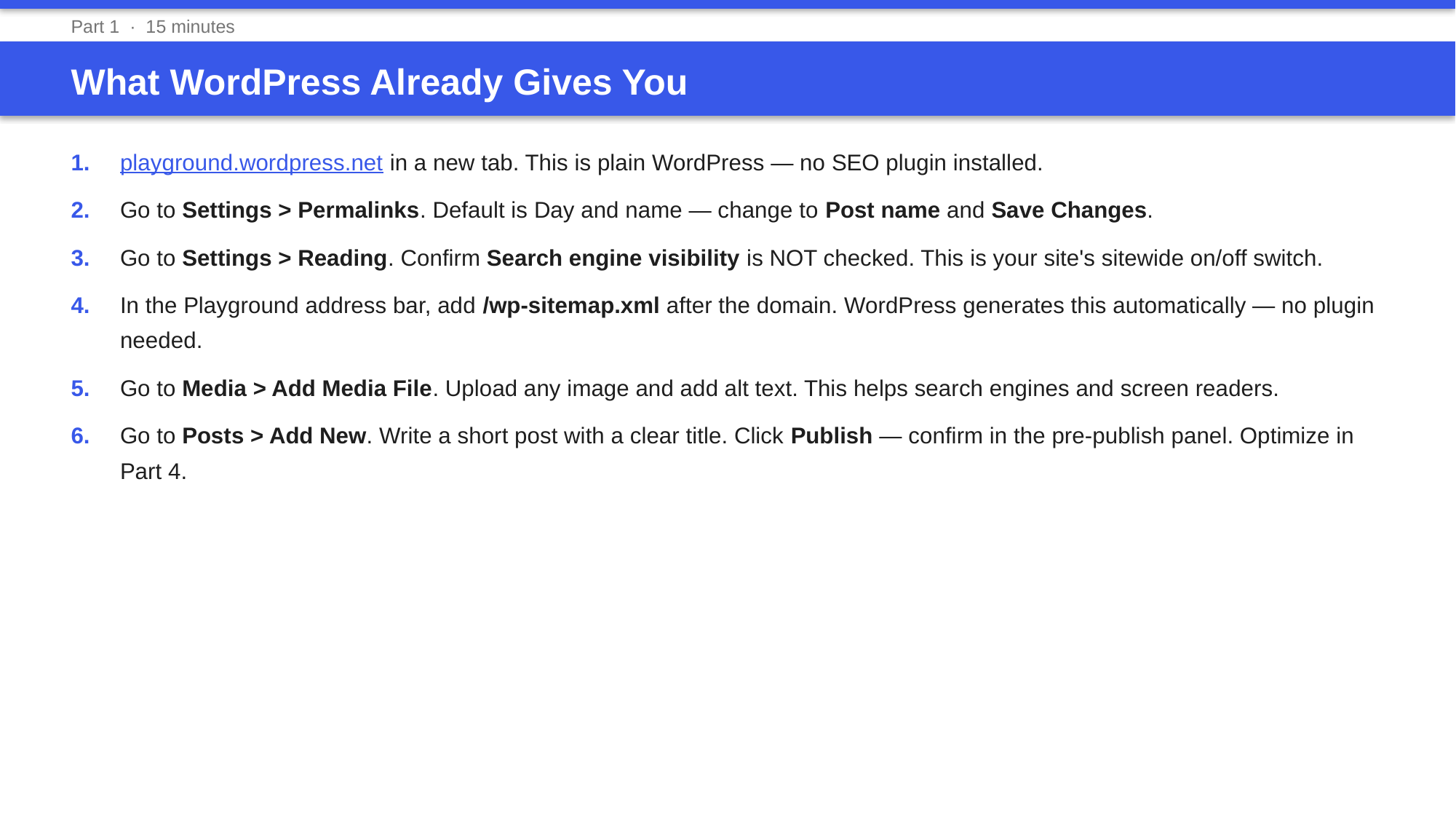

Part 1  ·  15 minutes

What WordPress Already Gives You
1.	playground.wordpress.net in a new tab. This is plain WordPress — no SEO plugin installed.
2.	Go to Settings > Permalinks. Default is Day and name — change to Post name and Save Changes.
3.	Go to Settings > Reading. Confirm Search engine visibility is NOT checked. This is your site's sitewide on/off switch.
4.	In the Playground address bar, add /wp-sitemap.xml after the domain. WordPress generates this automatically — no plugin needed.
5.	Go to Media > Add Media File. Upload any image and add alt text. This helps search engines and screen readers.
6.	Go to Posts > Add New. Write a short post with a clear title. Click Publish — confirm in the pre-publish panel. Optimize in Part 4.